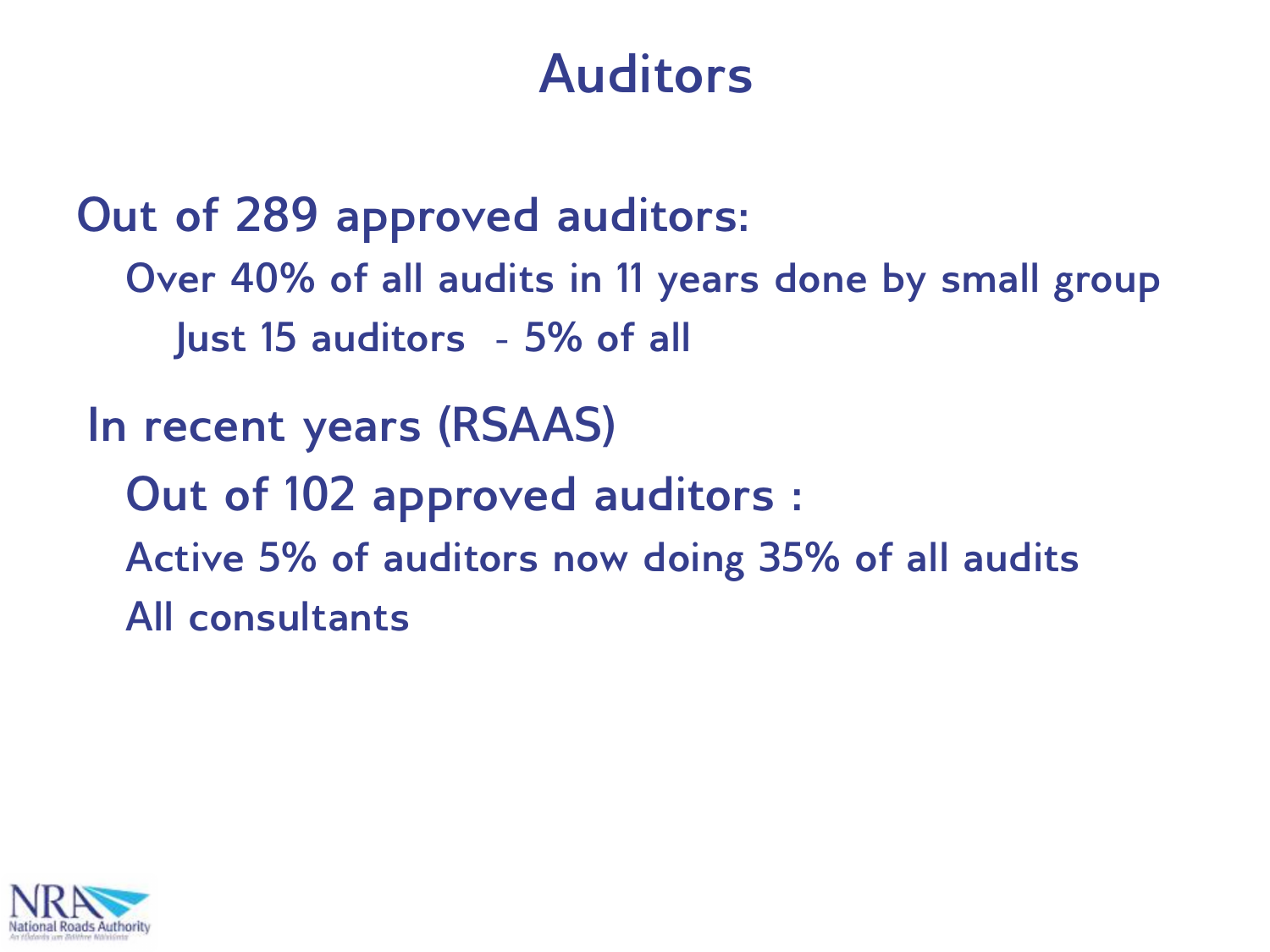

# Auditors
Out of 289 approved auditors:
Over 40% of all audits in 11 years done by small group
Just 15 auditors  - 5% of all
In recent years (RSAAS)
Out of 102 approved auditors :
Active 5% of auditors now doing 35% of all audits
All consultants